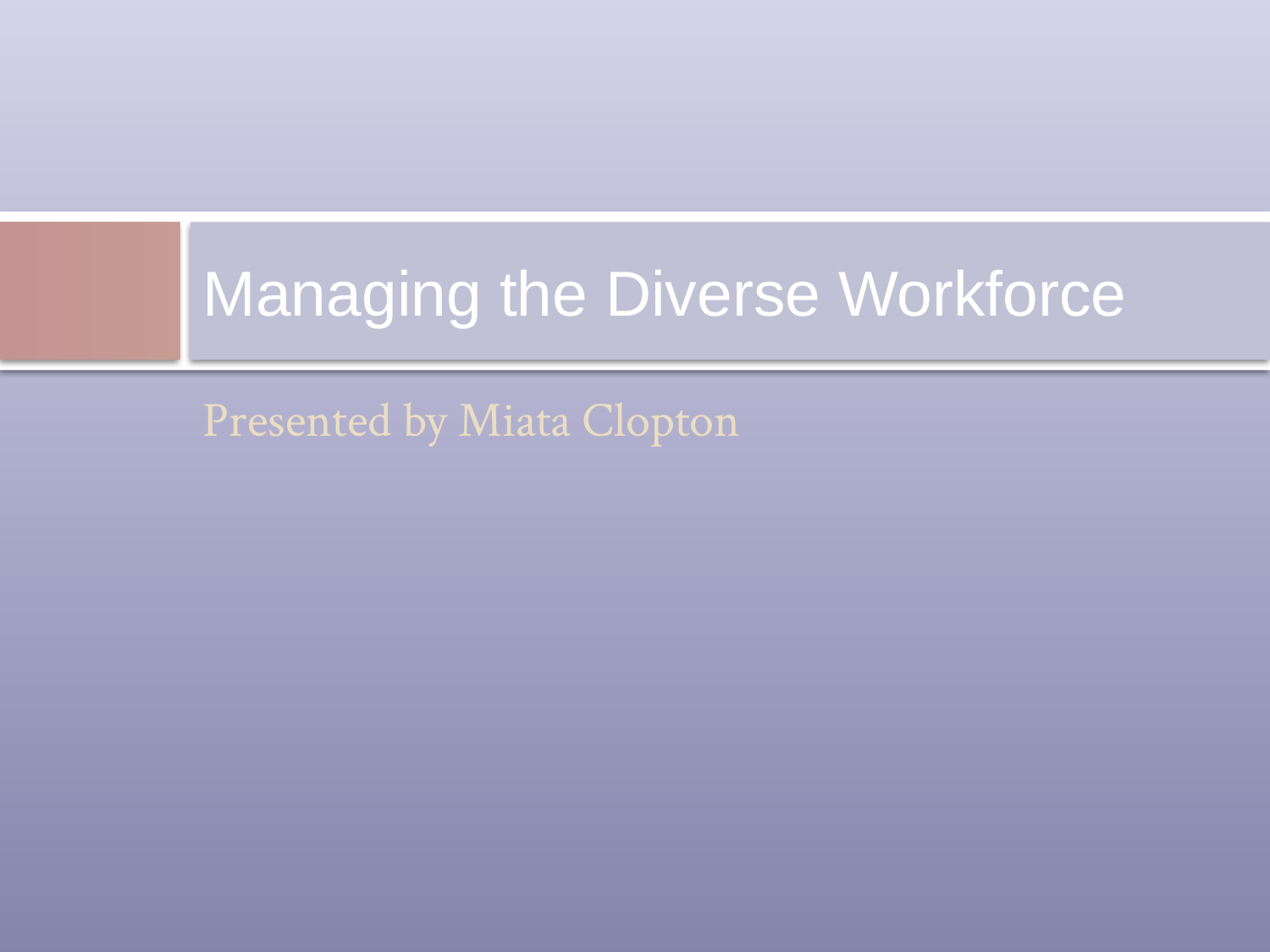

# Managing the Diverse Workforce
Presented by Miata Clopton